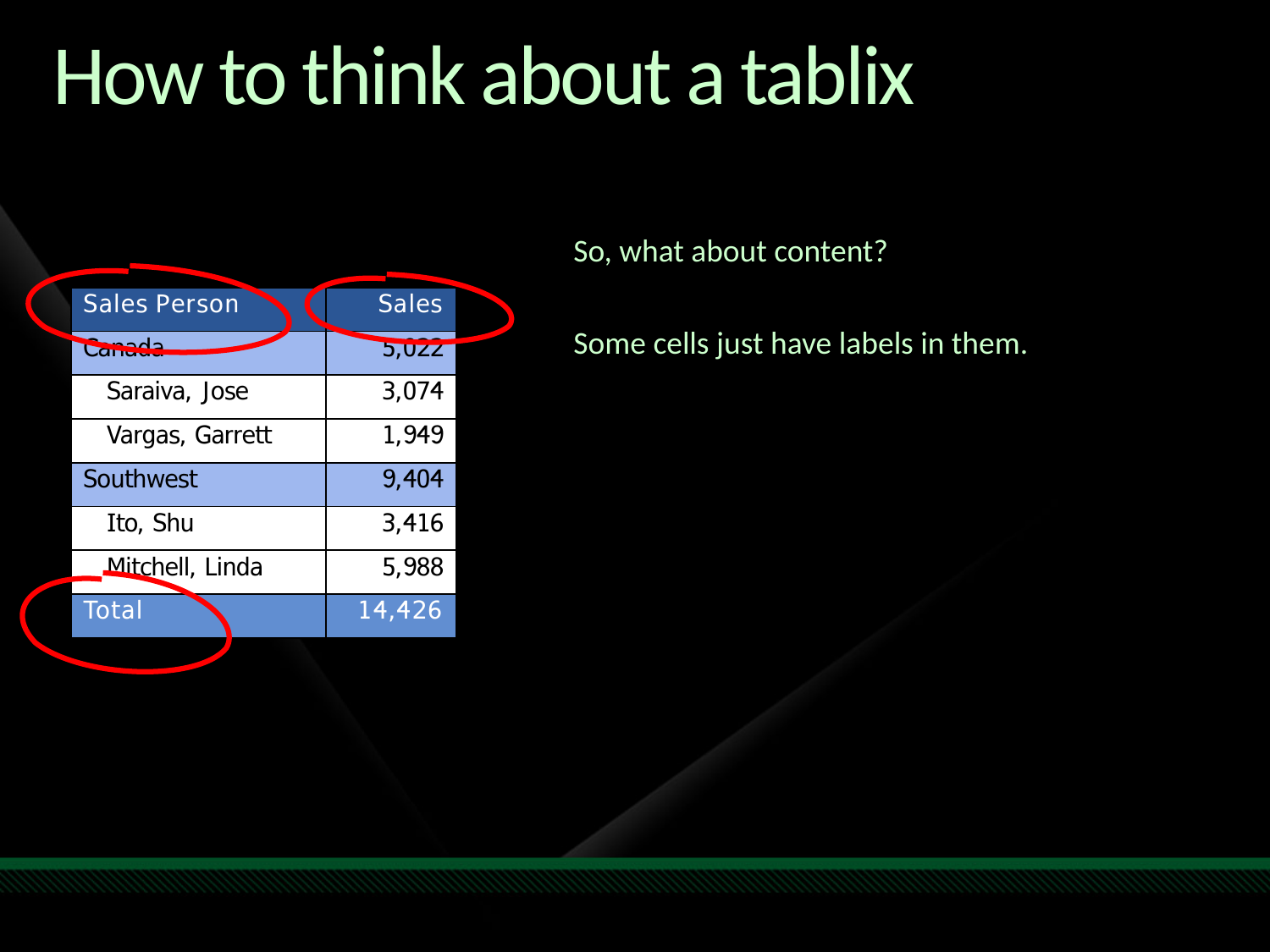

# How to think about a tablix
So, what about content?

| Sales Person | Sales |
| --- | --- |
| Canada | 5,022 |
| Saraiva, Jose | 3,074 |
| Vargas, Garrett | 1,949 |
| Southwest | 9,404 |
| Ito, Shu | 3,416 |
| Mitchell, Linda | 5,988 |
| Total | 14,426 |
Some cells just have labels in them.